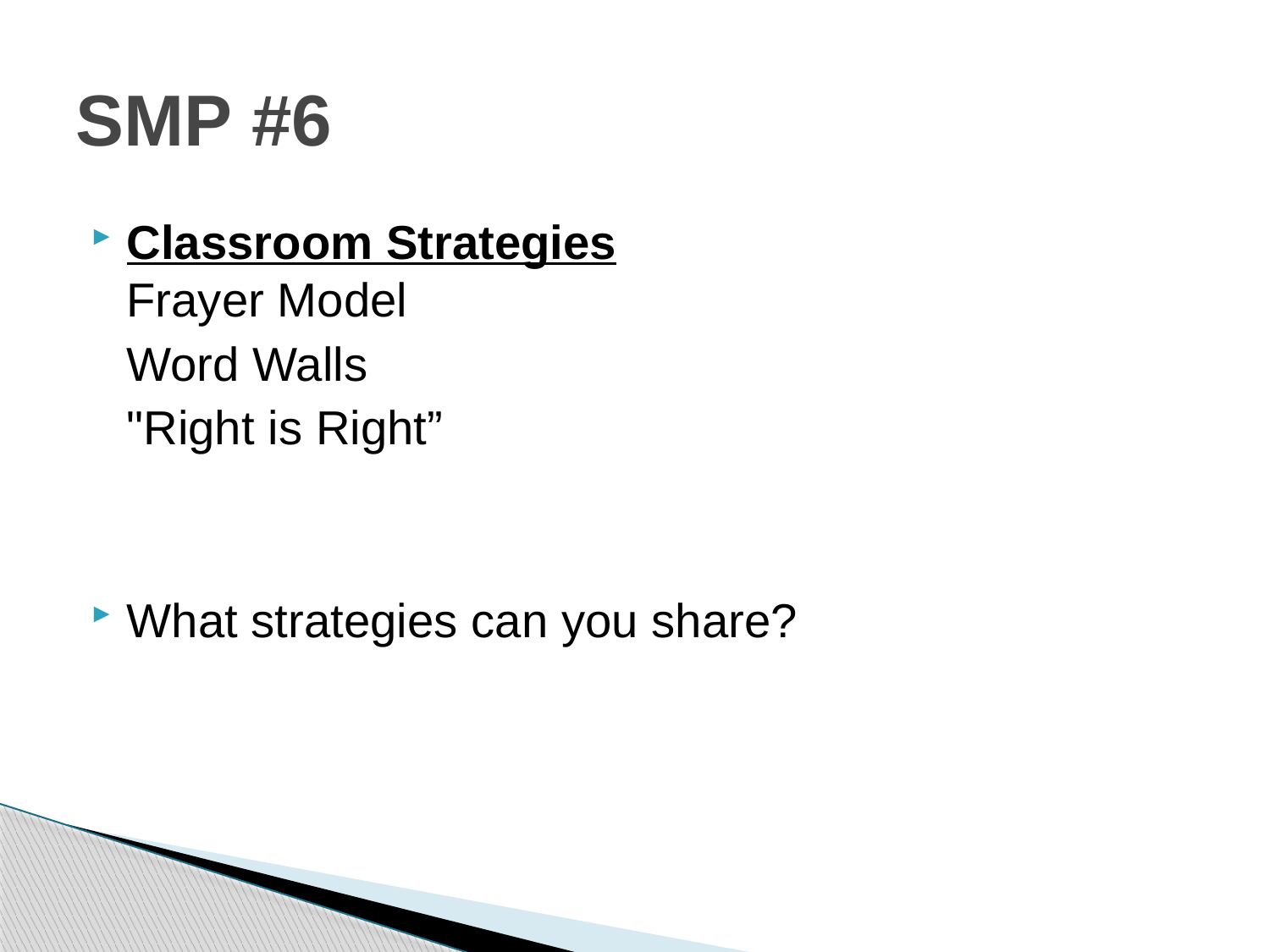

# SMP #6
Classroom Strategies
Frayer Model
	Word Walls
	"Right is Right”

What strategies can you share?